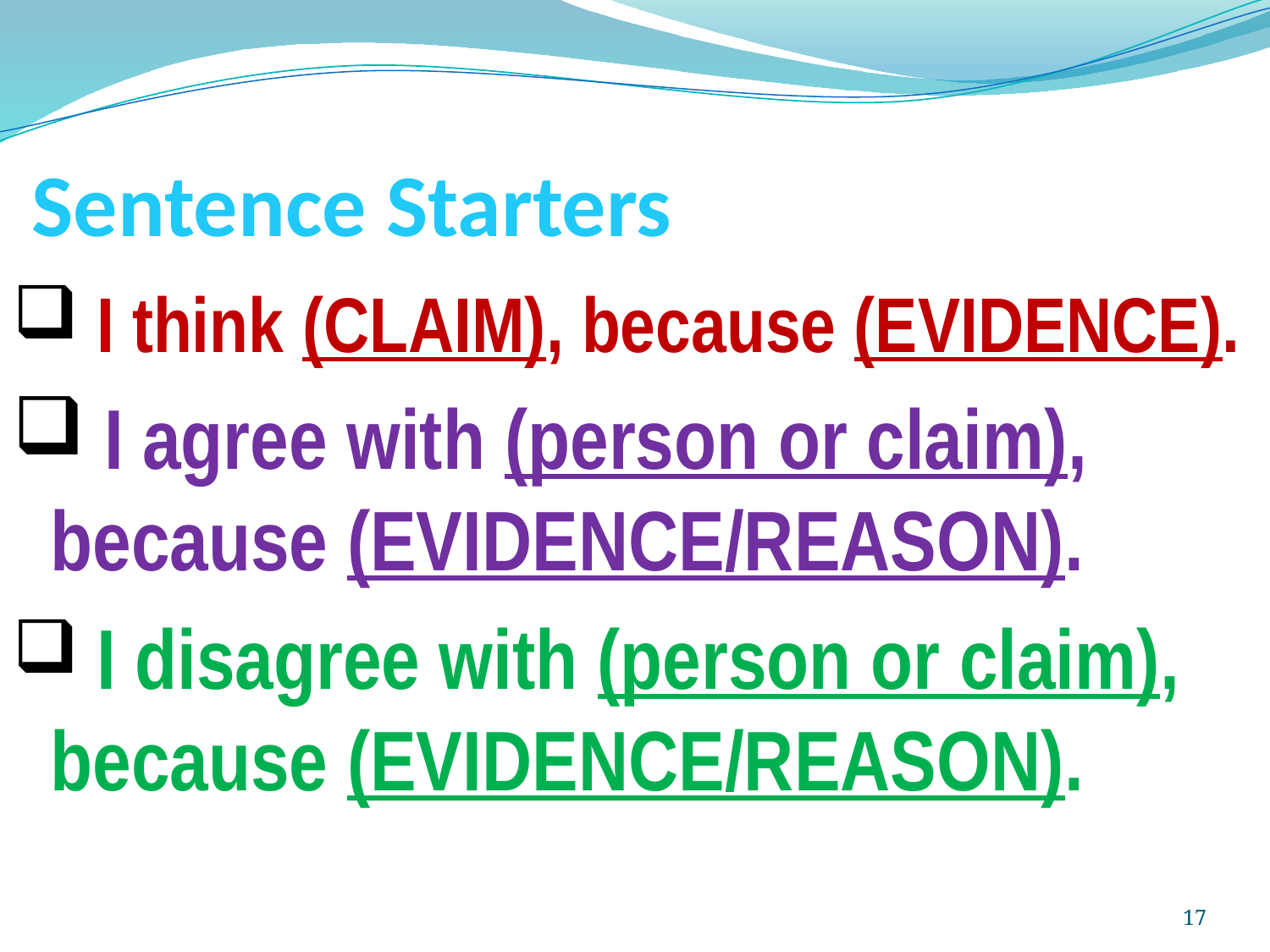

# Sentence Starters
 I think (CLAIM), because (EVIDENCE).
 I agree with (person or claim), because (EVIDENCE/REASON).
 I disagree with (person or claim), because (EVIDENCE/REASON).

17